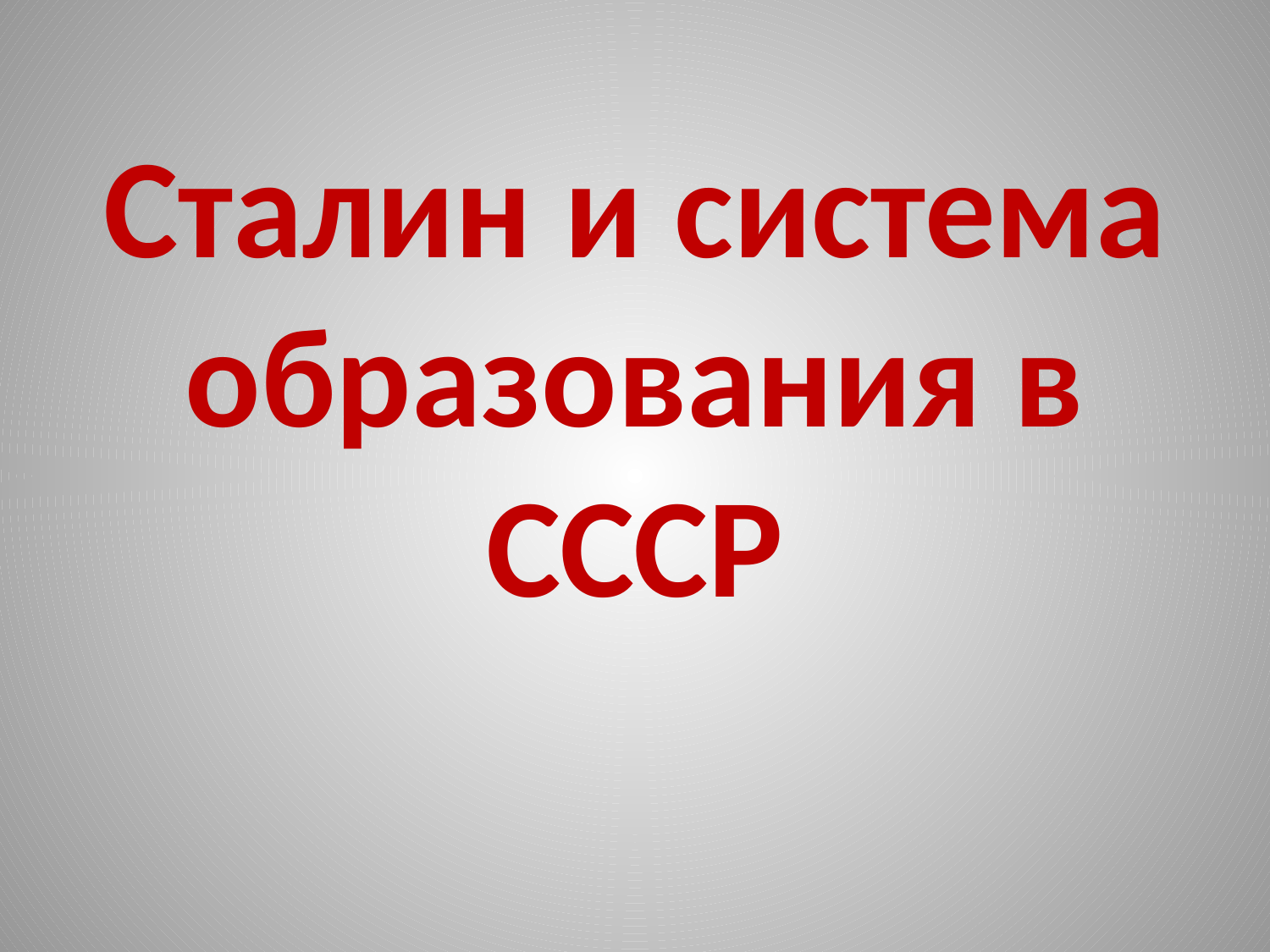

# Сталин и система образования в СССР